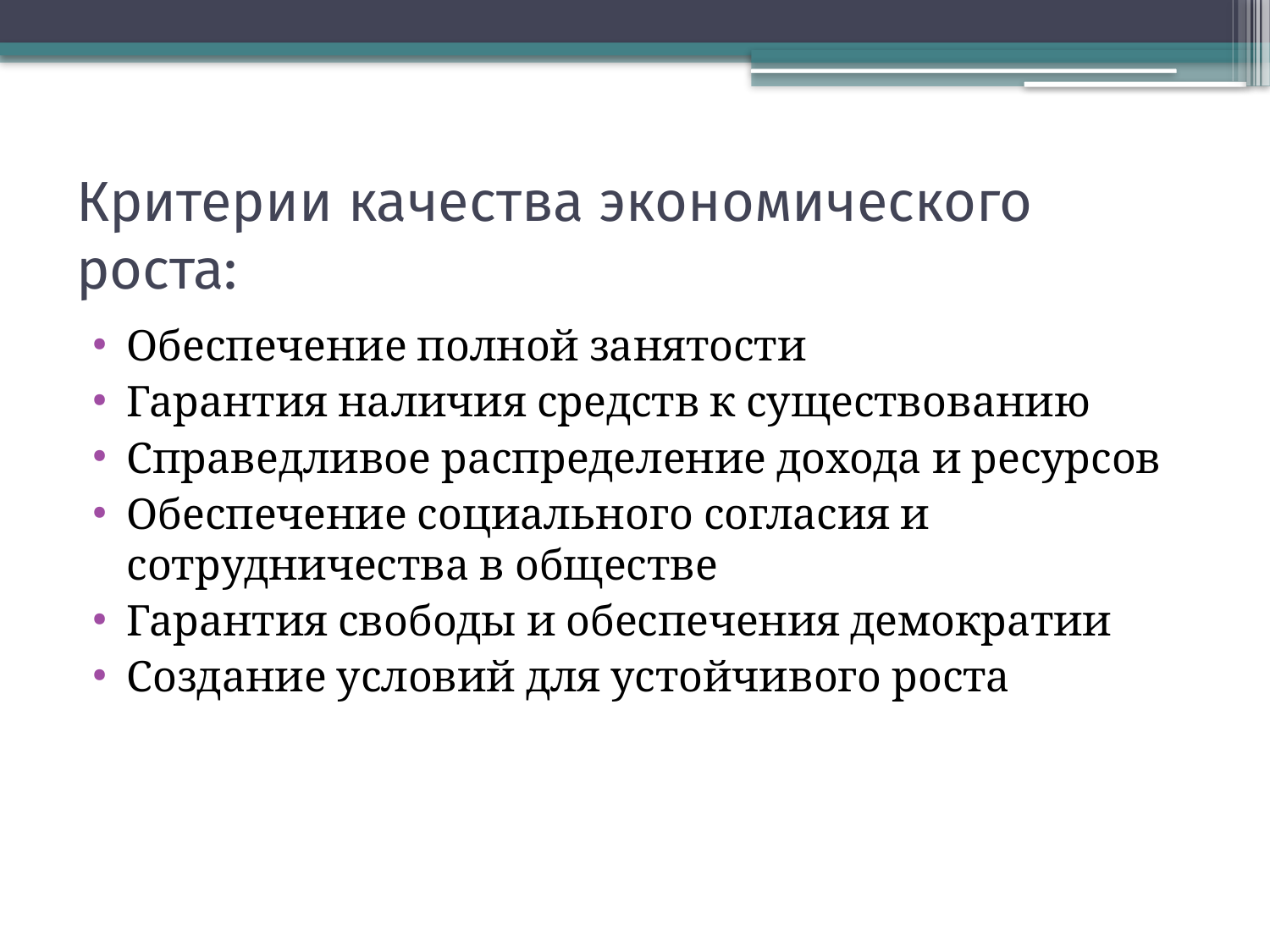

# Критерии качества экономического роста:
Обеспечение полной занятости
Гарантия наличия средств к существованию
Справедливое распределение дохода и ресурсов
Обеспечение социального согласия и сотрудничества в обществе
Гарантия свободы и обеспечения демократии
Создание условий для устойчивого роста